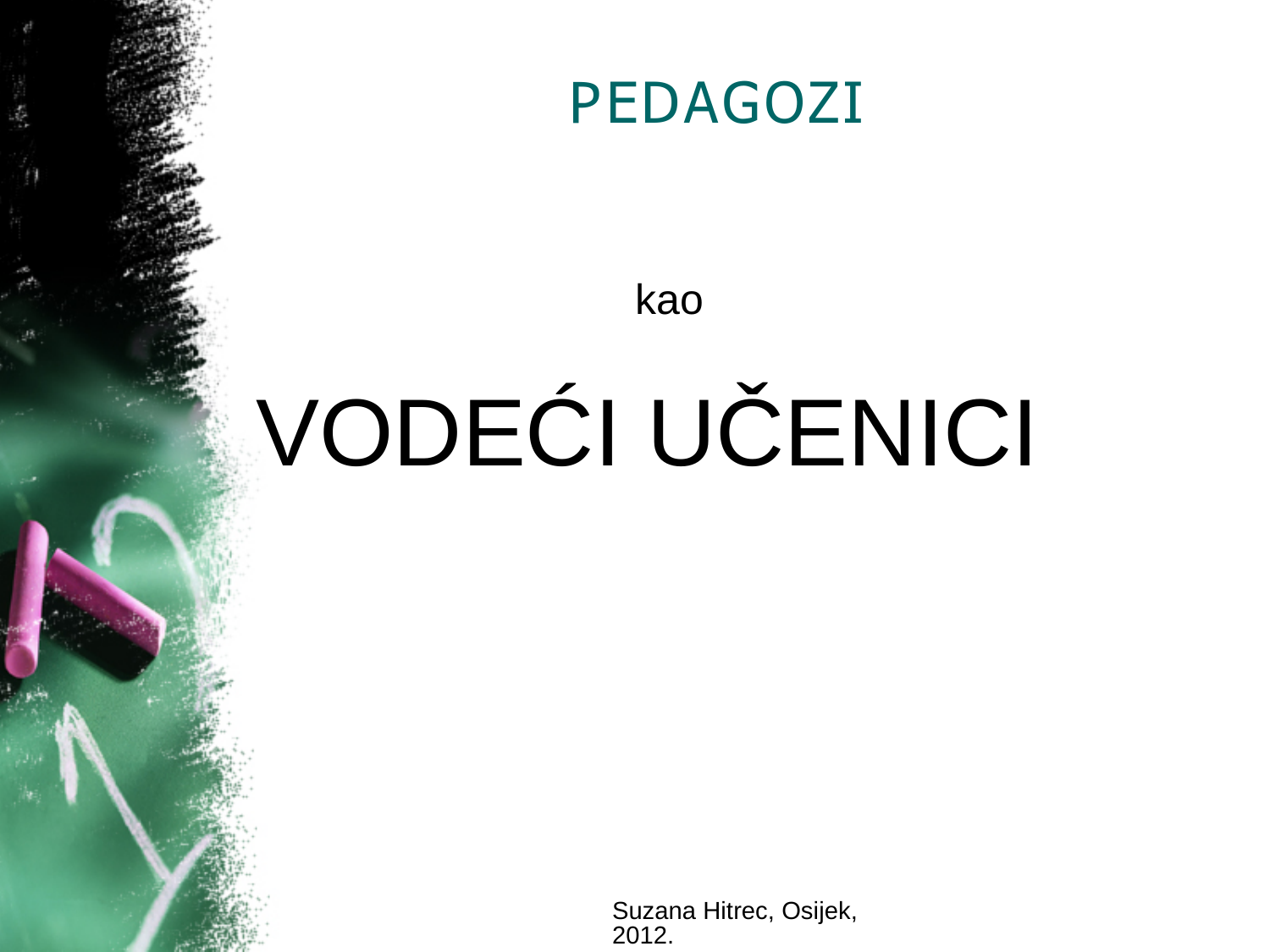

# PEDAGOZI

                                kao
VODEĆI UČENICI
Suzana Hitrec, Osijek, 2012.